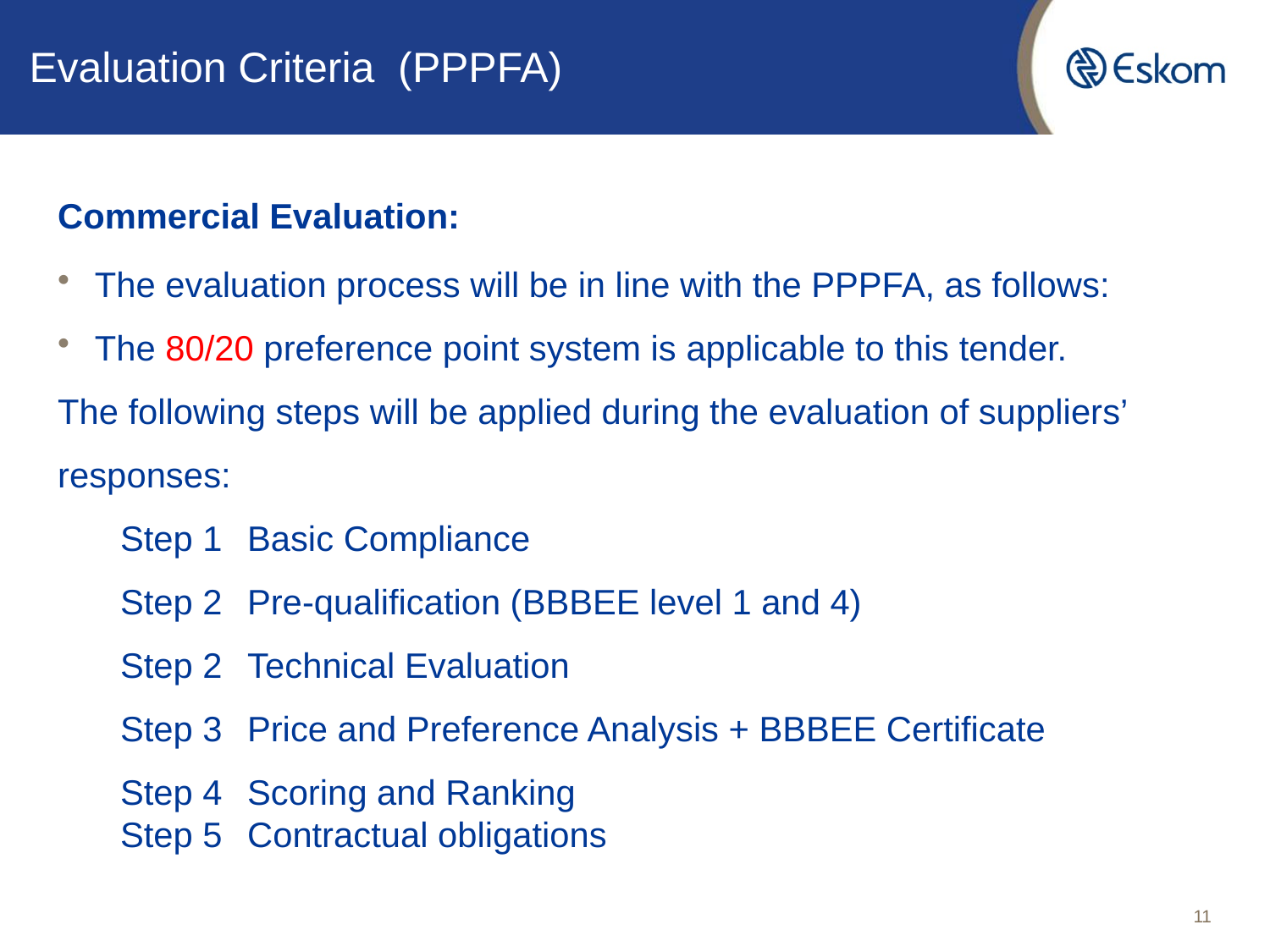

# Evaluation Criteria  (PPPFA)
Commercial Evaluation:
The evaluation process will be in line with the PPPFA, as follows:
The 80/20 preference point system is applicable to this tender.
The following steps will be applied during the evaluation of suppliers’ responses:
Step 1	Basic Compliance
Step 2 	Pre-qualification (BBBEE level 1 and 4)
Step 2	Technical Evaluation
Step 3	Price and Preference Analysis + BBBEE Certificate
Step 4	Scoring and Ranking
Step 5 	Contractual obligations

11